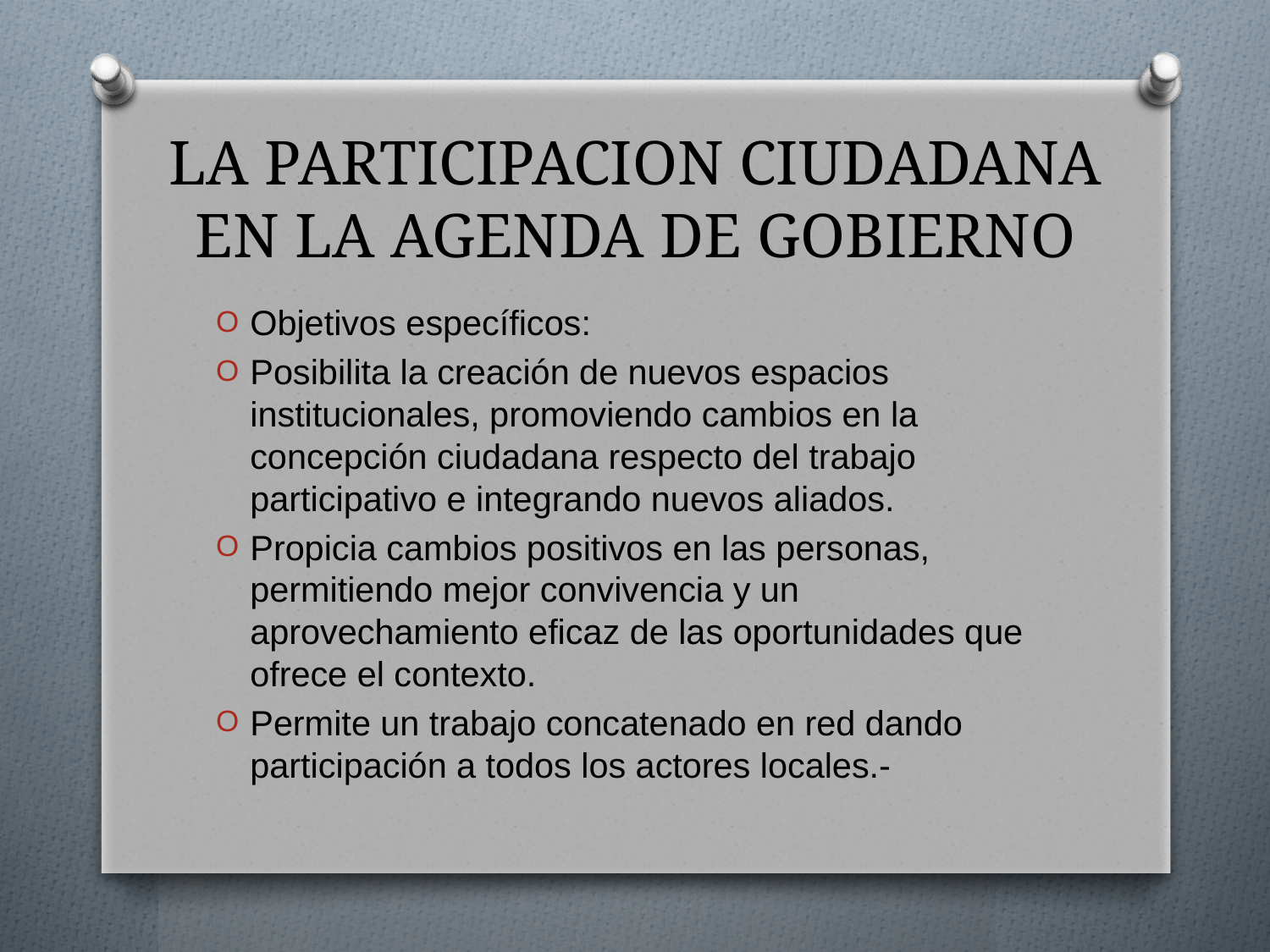

# LA PARTICIPACION CIUDADANA EN LA AGENDA DE GOBIERNO
Objetivos específicos:
Posibilita la creación de nuevos espacios institucionales, promoviendo cambios en la concepción ciudadana respecto del trabajo participativo e integrando nuevos aliados.
Propicia cambios positivos en las personas, permitiendo mejor convivencia y un aprovechamiento eficaz de las oportunidades que ofrece el contexto.
Permite un trabajo concatenado en red dando participación a todos los actores locales.-